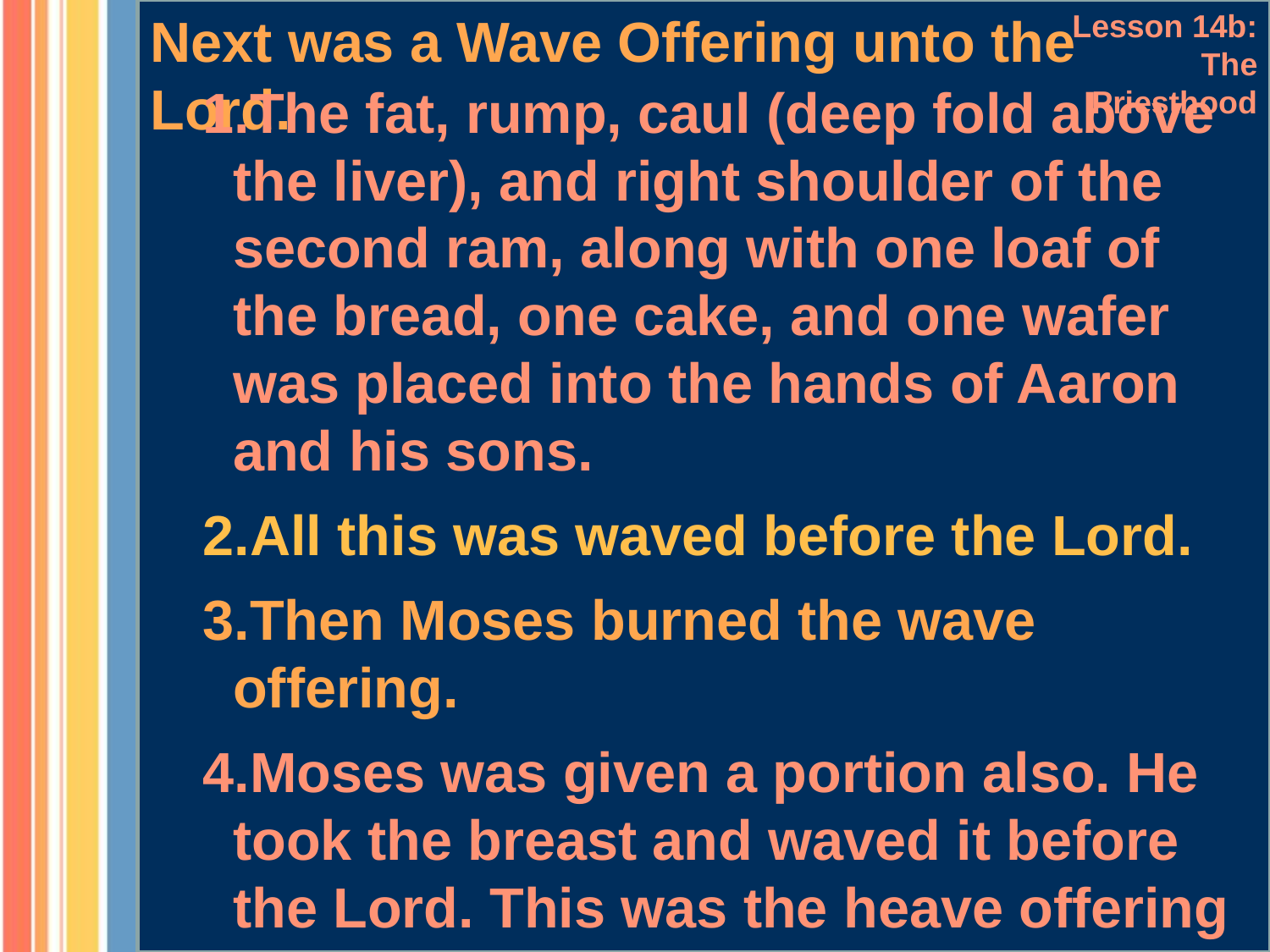

Next was a Wave Offering unto the Lord.
Lesson 14b: The Priesthood

The fat, rump, caul (deep fold above the liver), and right shoulder of the second ram, along with one loaf of the bread, one cake, and one wafer was placed into the hands of Aaron and his sons.

All this was waved before the Lord.

Then Moses burned the wave offering.

Moses was given a portion also. He took the breast and waved it before the Lord. This was the heave offering (or freewill gift).